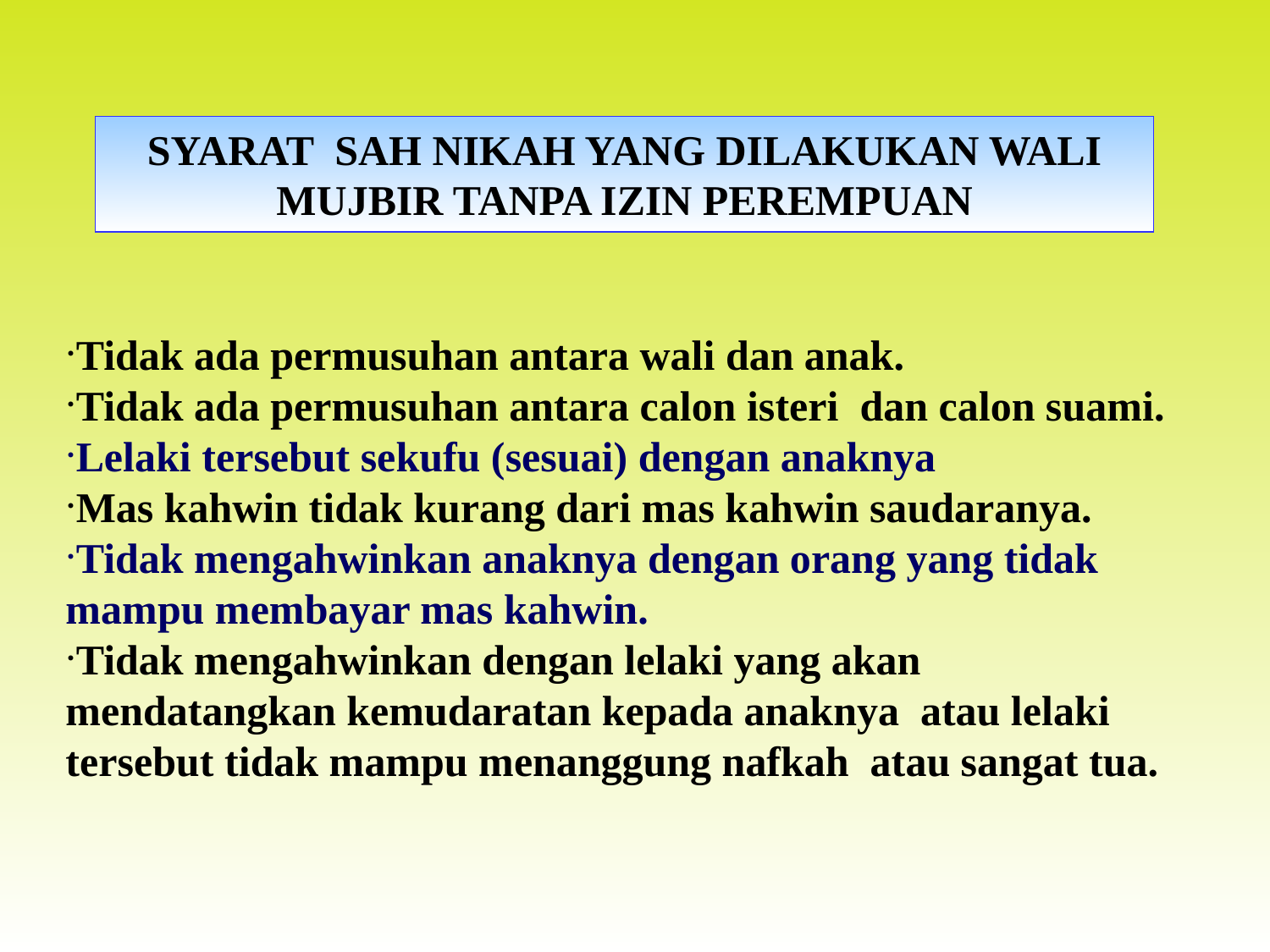

SYARAT  SAH NIKAH YANG DILAKUKAN WALI MUJBIR TANPA IZIN PEREMPUAN
Tidak ada permusuhan antara wali dan anak.
Tidak ada permusuhan antara calon isteri  dan calon suami.
Lelaki tersebut sekufu (sesuai) dengan anaknya
Mas kahwin tidak kurang dari mas kahwin saudaranya.
Tidak mengahwinkan anaknya dengan orang yang tidak mampu membayar mas kahwin.
Tidak mengahwinkan dengan lelaki yang akan mendatangkan kemudaratan kepada anaknya  atau lelaki tersebut tidak mampu menanggung nafkah  atau sangat tua.